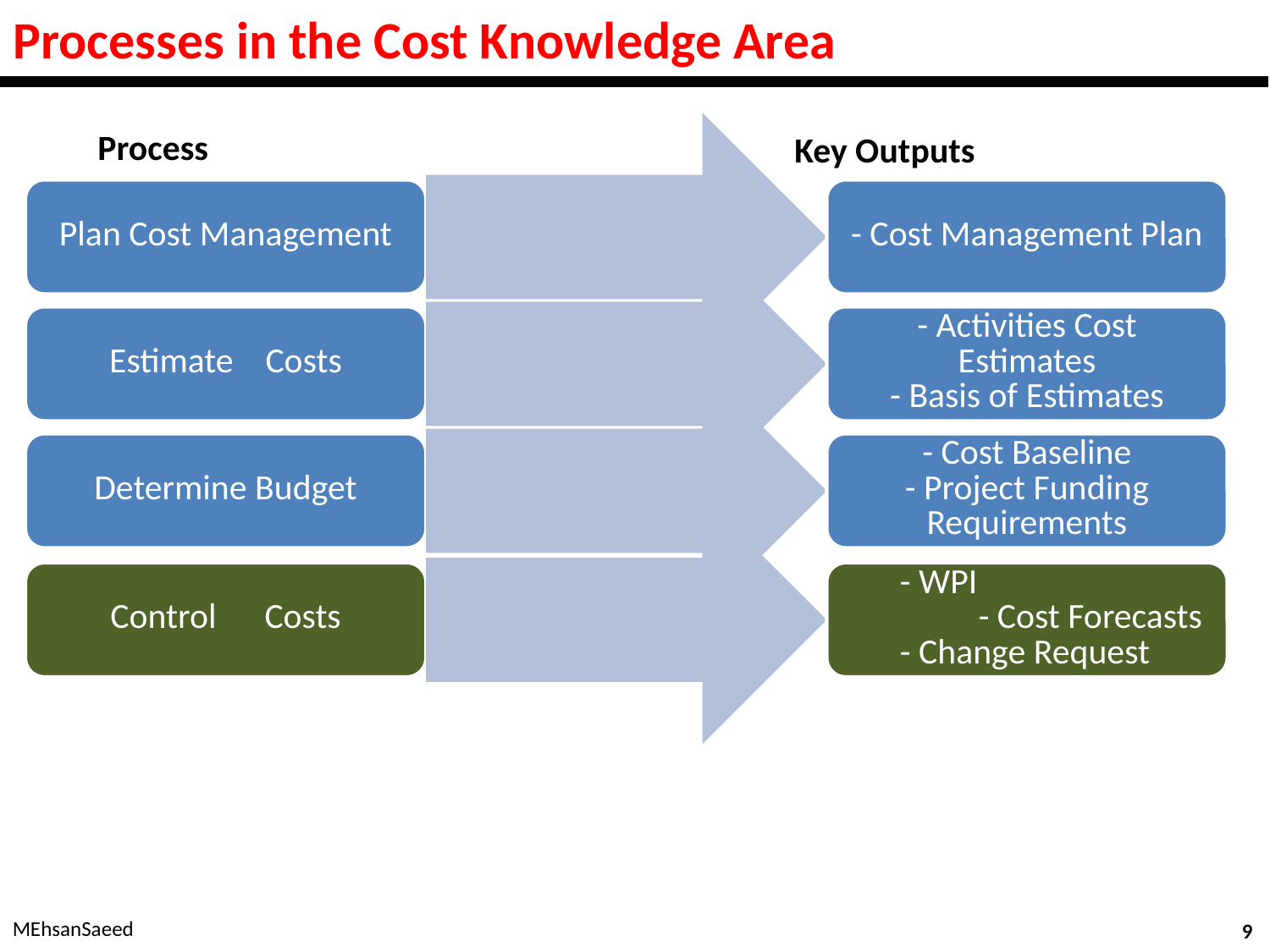

# Processes in the Cost Knowledge Area
Process
Key Outputs
Plan Cost Management
- Cost Management Plan
Estimate    Costs
- Activities Cost Estimates
- Basis of Estimates
Determine Budget
- Cost Baseline
- Project Funding Requirements
- WPI			- Cost Forecasts
- Change Request
MEhsanSaeed
9